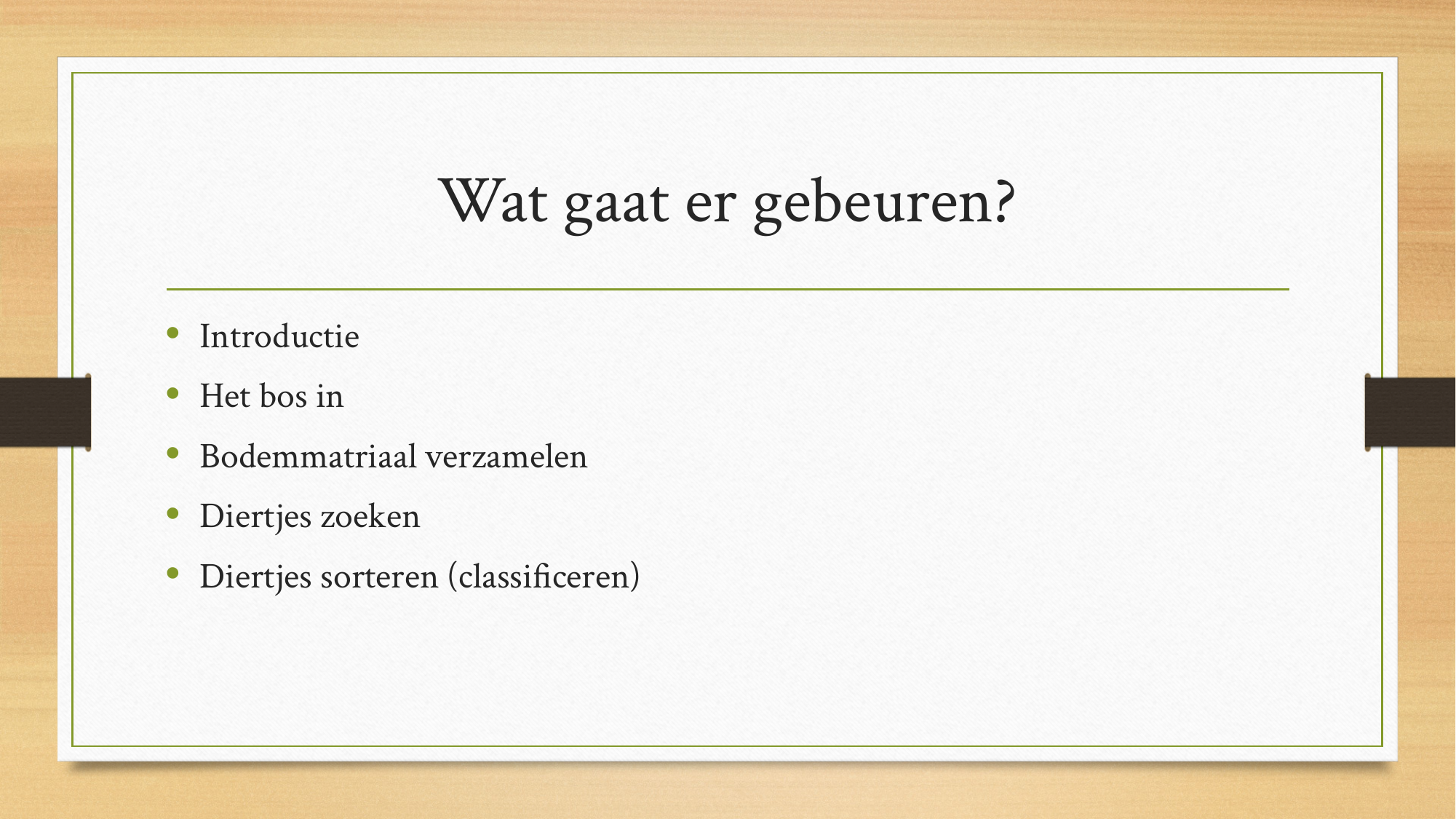

# Wat gaat er gebeuren?
Introductie
Het bos in
Bodemmatriaal verzamelen
Diertjes zoeken
Diertjes sorteren (classificeren)